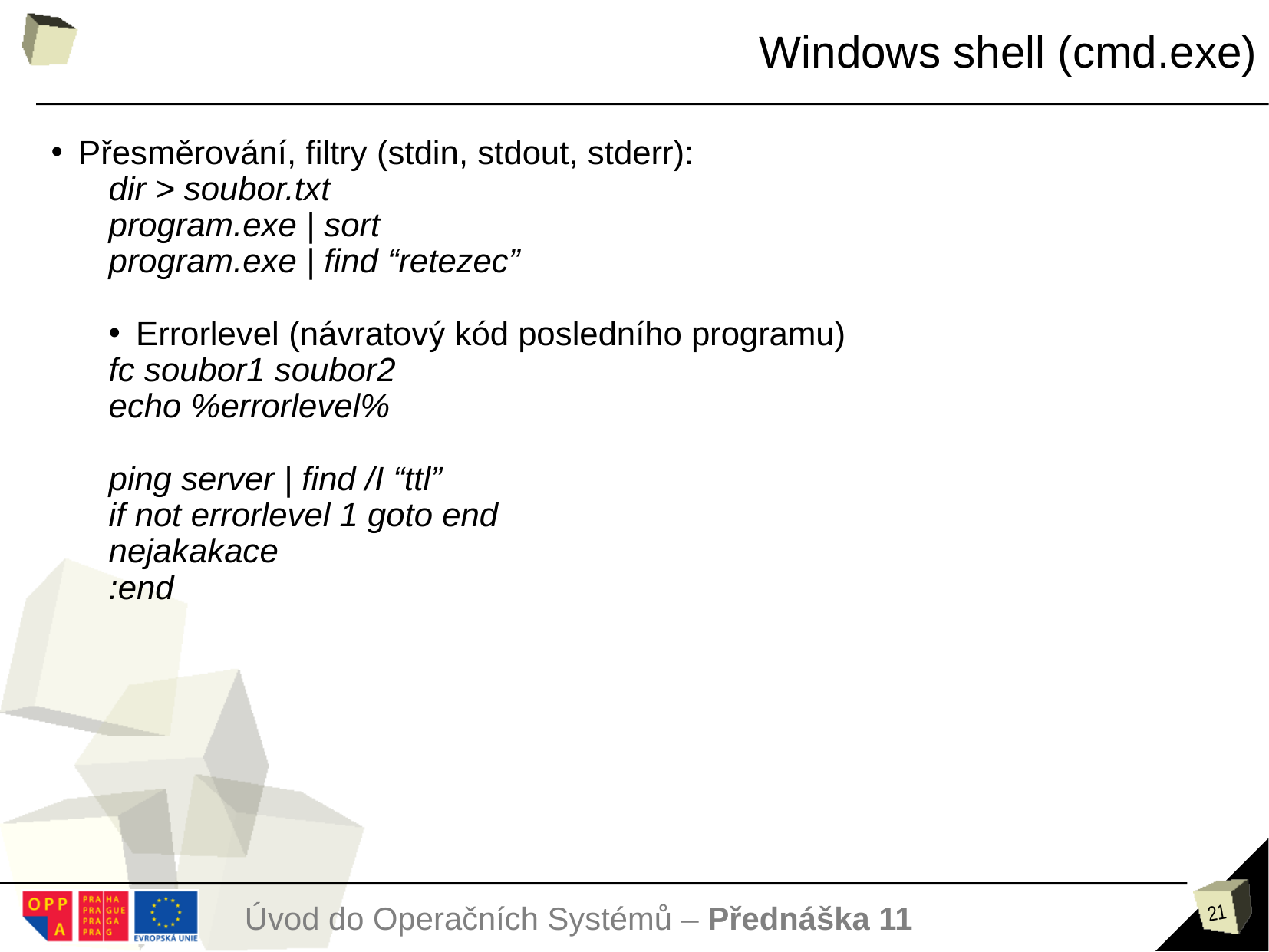

# Orientace
Windows shell (cmd.exe)

Přesměrování, filtry (stdin, stdout, stderr):
dir > soubor.txt
program.exe | sort
program.exe | find “retezec”
Errorlevel (návratový kód posledního programu)
fc soubor1 soubor2
echo %errorlevel%
ping server | find /I “ttl”
if not errorlevel 1 goto end
nejakakace
:end